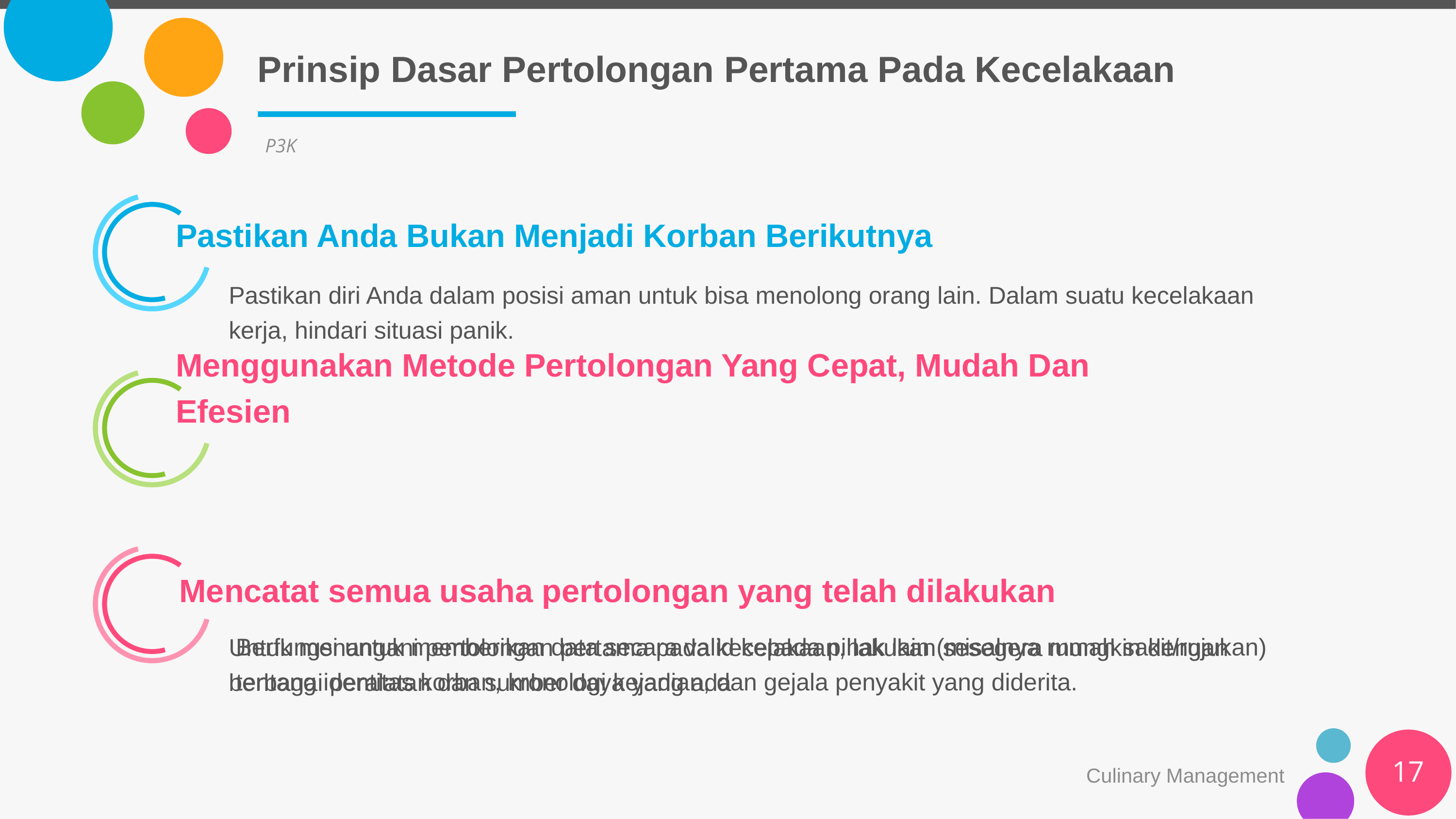

# Prinsip Dasar Pertolongan Pertama Pada Kecelakaan
P3K
Pastikan Anda Bukan Menjadi Korban Berikutnya
Pastikan diri Anda dalam posisi aman untuk bisa menolong orang lain. Dalam suatu kecelakaan kerja, hindari situasi panik.
Menggunakan Metode Pertolongan Yang Cepat, Mudah Dan Efesien
Untuk menangani pertolongan pertama pada kecelakaan, lakukan sesegera mungkin dengan berbagai peralatan dan sumber daya yang ada
Mencatat semua usaha pertolongan yang telah dilakukan
Berfungsi untuk memberikan data secara valid kepada pihak lain (misalnya rumah sakit/rujukan) tentang identitas korban, kronologi kejadian, dan gejala penyakit yang diderita.
17
Culinary Management